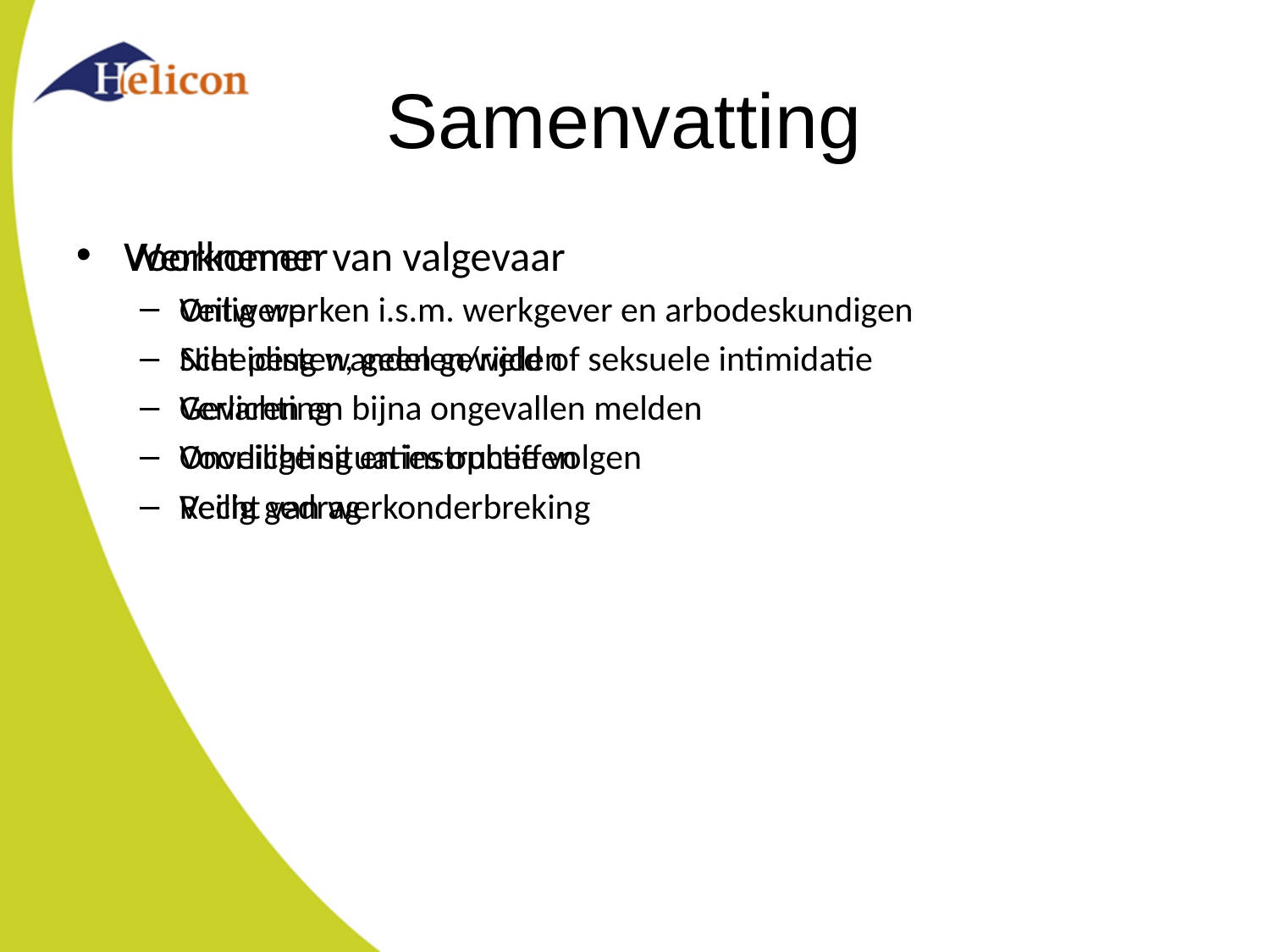

# Samenvatting
Voorkomen van valgevaar
Ontwerp
Scheiding wandelen/rijden
Verlichting
Onveilige situaties opheffen
Veilig gedrag
Werknemer
Veilig werken i.s.m. werkgever en arbodeskundigen
Niet pesten, geen geweld of seksuele intimidatie
Gevaren en bijna ongevallen melden
Voorlichting en instructie volgen
Recht van werkonderbreking